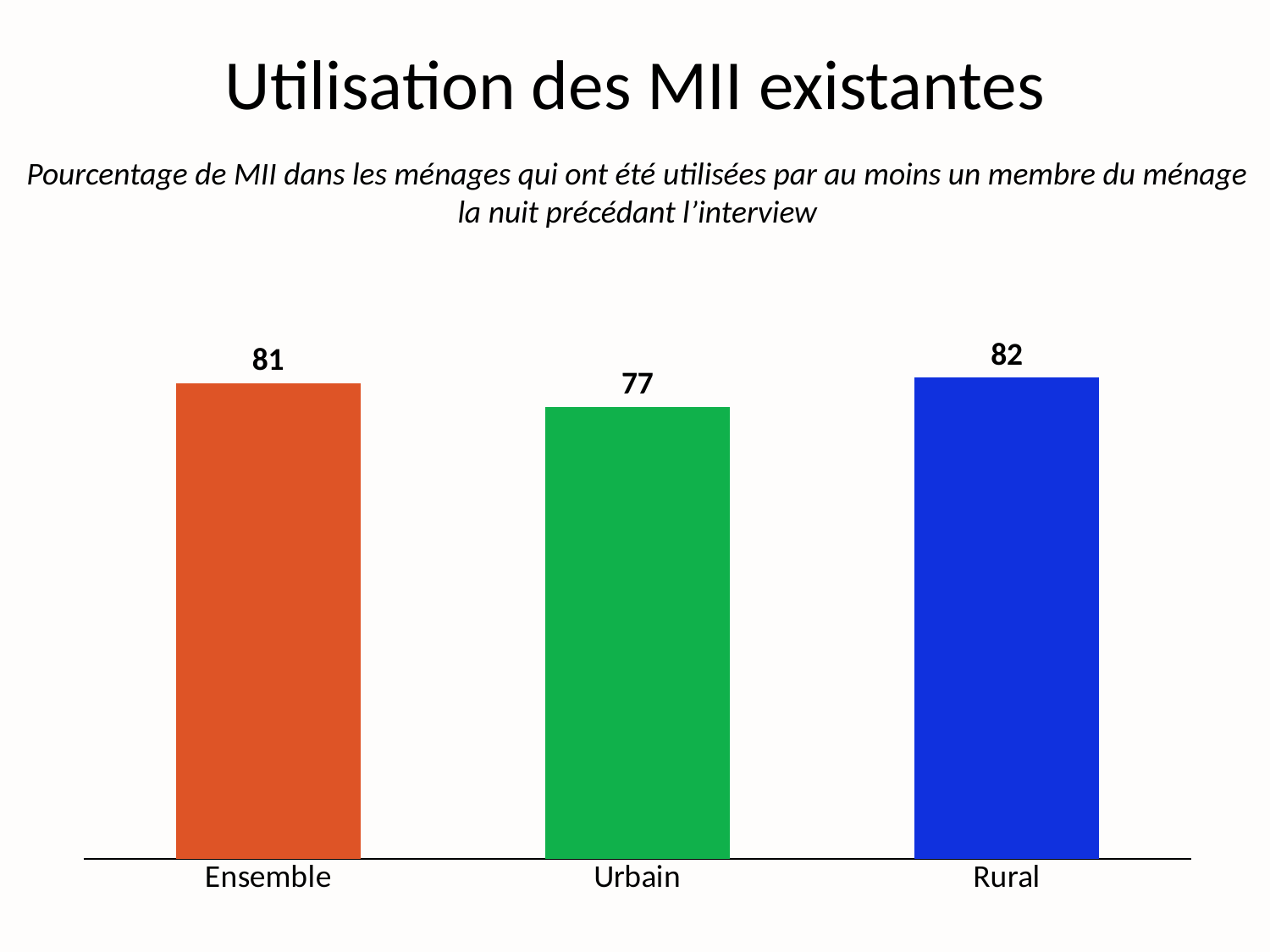

# Utilisation des MII existantes
Pourcentage de MII dans les ménages qui ont été utilisées par au moins un membre du ménage la nuit précédant l’interview

### Chart

| Category | Series 1 |
|---|---|
| Ensemble | 81.0 |
| Urbain | 77.0 |
| Rural | 82.0 |